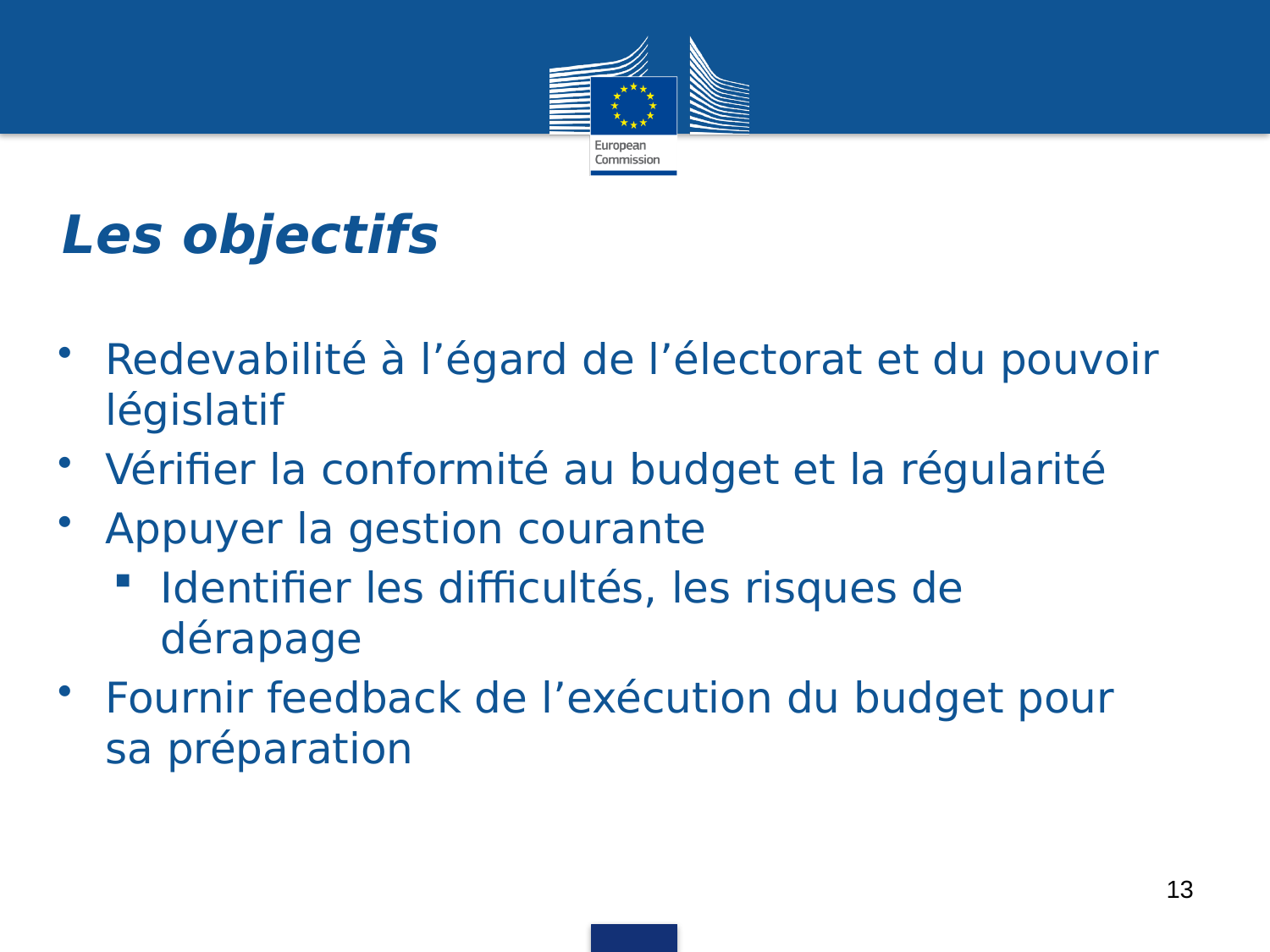

# Les objectifs
Redevabilité à l’égard de l’électorat et du pouvoir législatif
Vérifier la conformité au budget et la régularité
Appuyer la gestion courante
Identifier les difficultés, les risques de dérapage
Fournir feedback de l’exécution du budget pour sa préparation
13